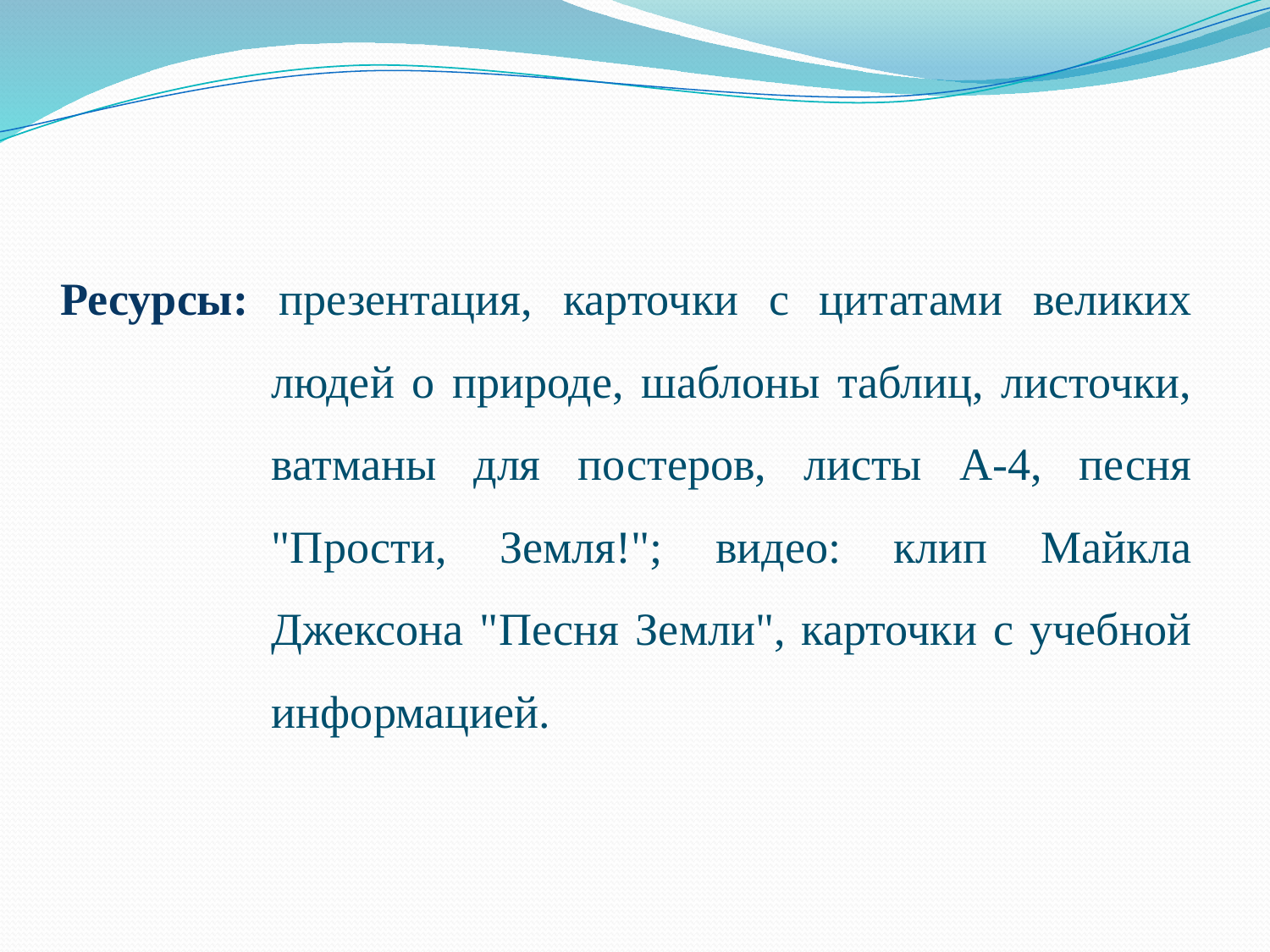

Ресурсы: презентация, карточки с цитатами великих людей о природе, шаблоны таблиц, листочки, ватманы для постеров, листы А-4, песня "Прости, Земля!"; видео: клип Майкла Джексона "Песня Земли", карточки с учебной информацией.